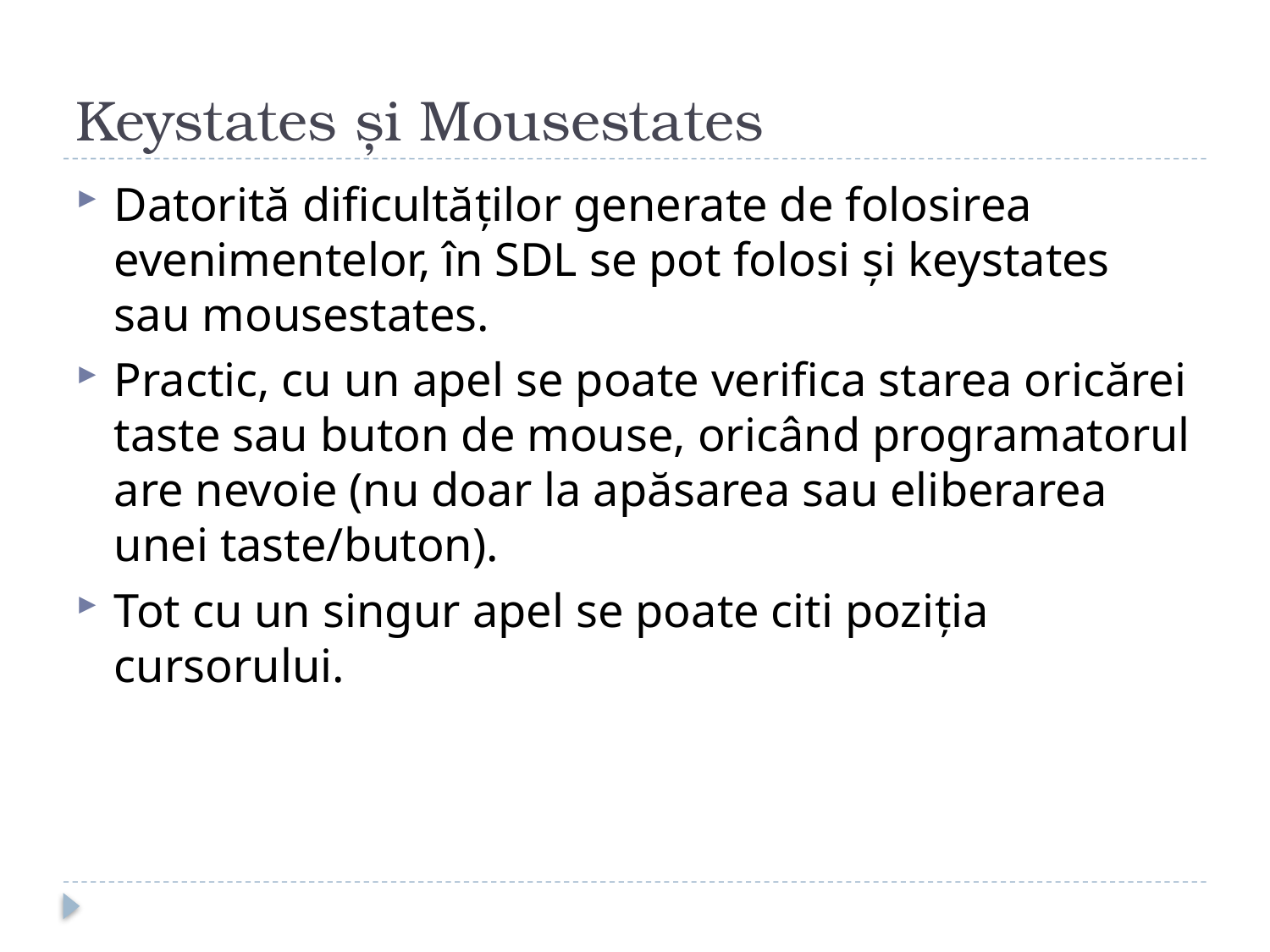

# Keystates și Mousestates
Datorită dificultăților generate de folosirea evenimentelor, în SDL se pot folosi și keystates sau mousestates.
Practic, cu un apel se poate verifica starea oricărei taste sau buton de mouse, oricând programatorul are nevoie (nu doar la apăsarea sau eliberarea unei taste/buton).
Tot cu un singur apel se poate citi poziția cursorului.